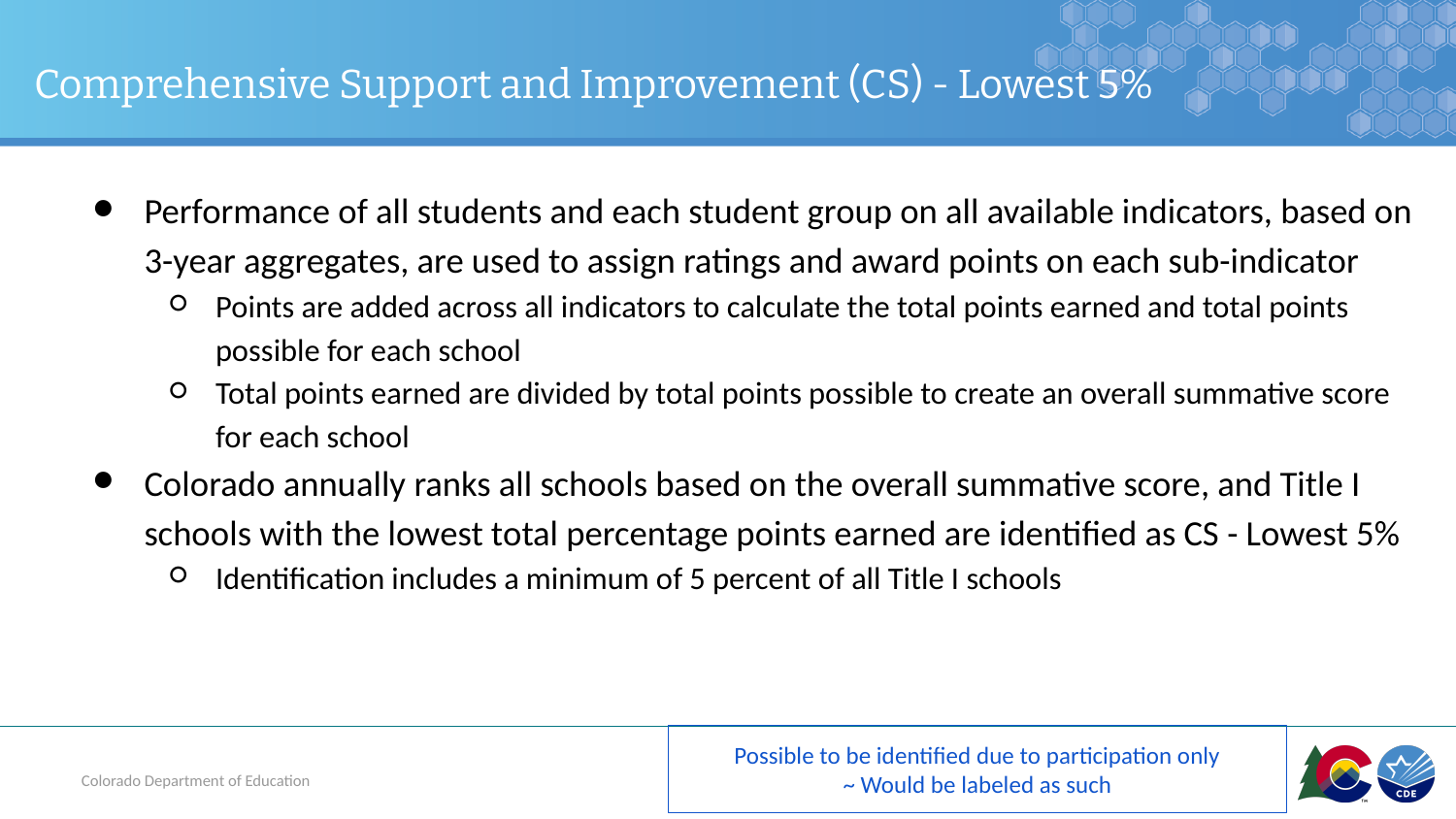

# Comprehensive Support and Improvement (CS) - Lowest 5%
Performance of all students and each student group on all available indicators, based on 3-year aggregates, are used to assign ratings and award points on each sub-indicator
Points are added across all indicators to calculate the total points earned and total points possible for each school
Total points earned are divided by total points possible to create an overall summative score for each school
Colorado annually ranks all schools based on the overall summative score, and Title I schools with the lowest total percentage points earned are identified as CS - Lowest 5%
Identification includes a minimum of 5 percent of all Title I schools
Possible to be identified due to participation only
~ Would be labeled as such